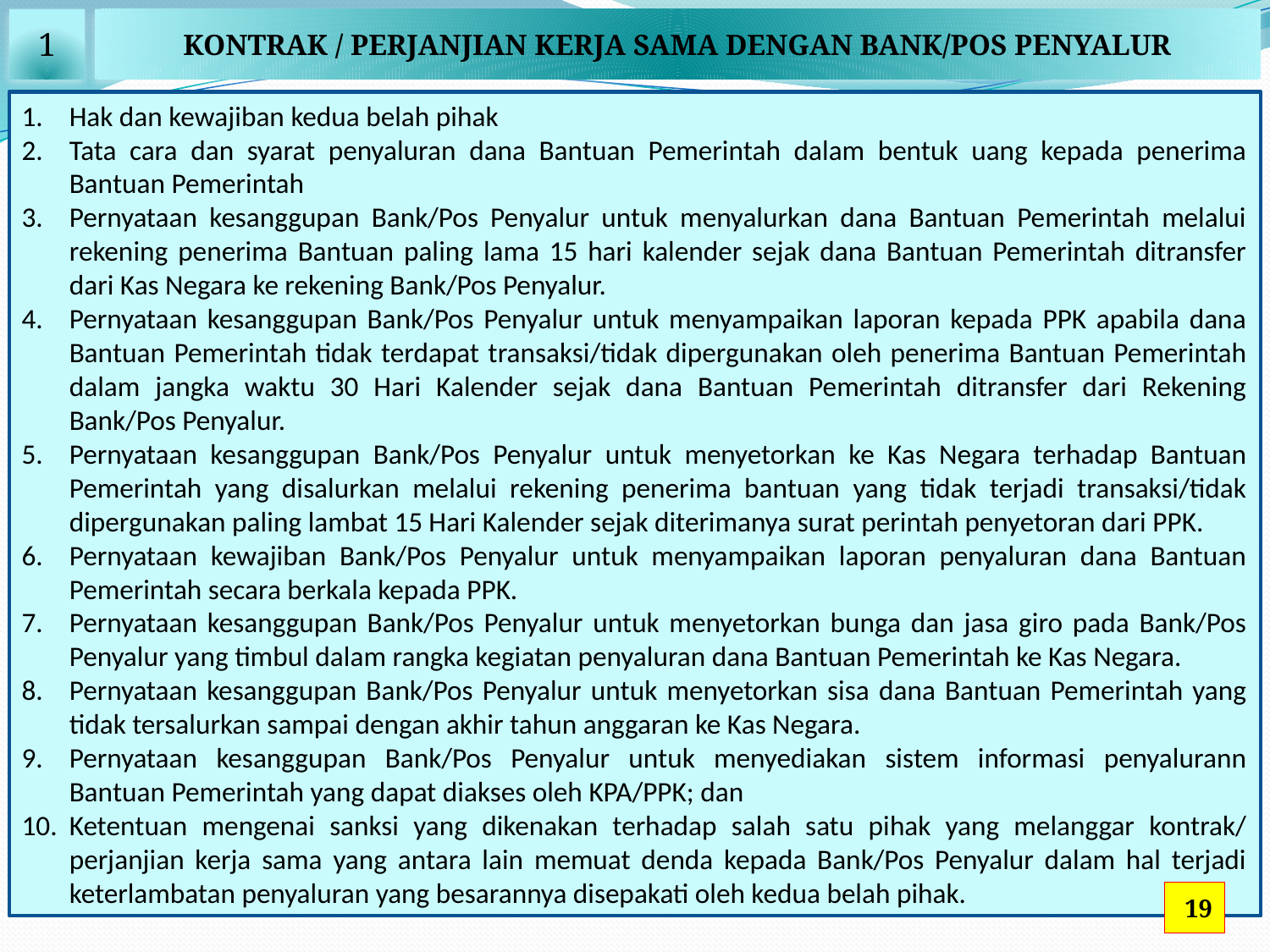

1
KONTRAK / PERJANJIAN KERJA SAMA DENGAN BANK/POS PENYALUR
Hak dan kewajiban kedua belah pihak
Tata cara dan syarat penyaluran dana Bantuan Pemerintah dalam bentuk uang kepada penerima Bantuan Pemerintah
Pernyataan kesanggupan Bank/Pos Penyalur untuk menyalurkan dana Bantuan Pemerintah melalui rekening penerima Bantuan paling lama 15 hari kalender sejak dana Bantuan Pemerintah ditransfer dari Kas Negara ke rekening Bank/Pos Penyalur.
Pernyataan kesanggupan Bank/Pos Penyalur untuk menyampaikan laporan kepada PPK apabila dana Bantuan Pemerintah tidak terdapat transaksi/tidak dipergunakan oleh penerima Bantuan Pemerintah dalam jangka waktu 30 Hari Kalender sejak dana Bantuan Pemerintah ditransfer dari Rekening Bank/Pos Penyalur.
Pernyataan kesanggupan Bank/Pos Penyalur untuk menyetorkan ke Kas Negara terhadap Bantuan Pemerintah yang disalurkan melalui rekening penerima bantuan yang tidak terjadi transaksi/tidak dipergunakan paling lambat 15 Hari Kalender sejak diterimanya surat perintah penyetoran dari PPK.
Pernyataan kewajiban Bank/Pos Penyalur untuk menyampaikan laporan penyaluran dana Bantuan Pemerintah secara berkala kepada PPK.
Pernyataan kesanggupan Bank/Pos Penyalur untuk menyetorkan bunga dan jasa giro pada Bank/Pos Penyalur yang timbul dalam rangka kegiatan penyaluran dana Bantuan Pemerintah ke Kas Negara.
Pernyataan kesanggupan Bank/Pos Penyalur untuk menyetorkan sisa dana Bantuan Pemerintah yang tidak tersalurkan sampai dengan akhir tahun anggaran ke Kas Negara.
Pernyataan kesanggupan Bank/Pos Penyalur untuk menyediakan sistem informasi penyalurann Bantuan Pemerintah yang dapat diakses oleh KPA/PPK; dan
Ketentuan mengenai sanksi yang dikenakan terhadap salah satu pihak yang melanggar kontrak/ perjanjian kerja sama yang antara lain memuat denda kepada Bank/Pos Penyalur dalam hal terjadi keterlambatan penyaluran yang besarannya disepakati oleh kedua belah pihak.
20
19